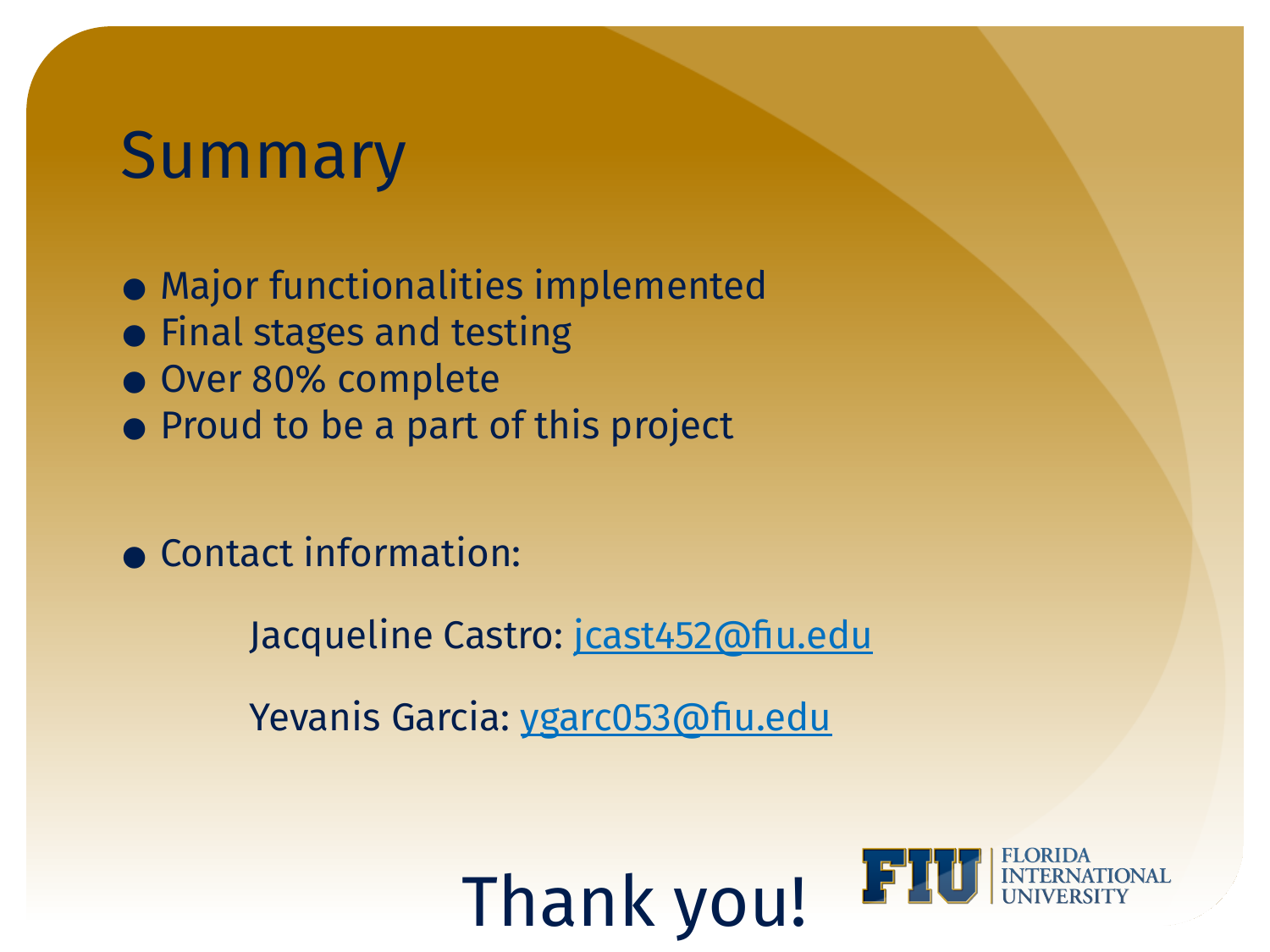

# Summary
Major functionalities implemented
Final stages and testing
Over 80% complete
Proud to be a part of this project

Contact information:
	Jacqueline Castro: jcast452@fiu.edu
 	Yevanis Garcia: ygarc053@fiu.edu

Thank you!